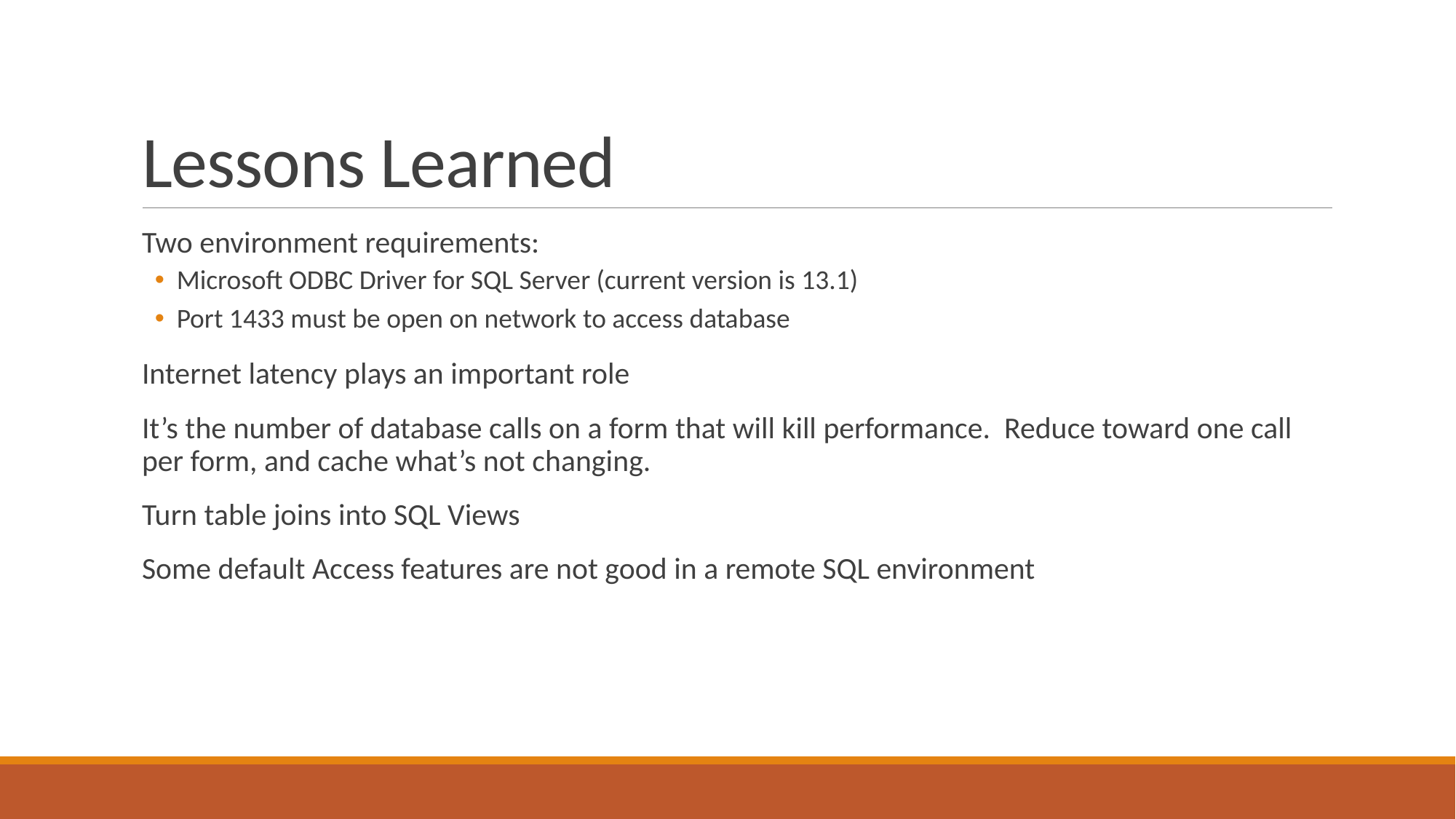

# Lessons Learned
Two environment requirements:
Microsoft ODBC Driver for SQL Server (current version is 13.1)
Port 1433 must be open on network to access database
Internet latency plays an important role
It’s the number of database calls on a form that will kill performance.  Reduce toward one call per form, and cache what’s not changing.
Turn table joins into SQL Views
Some default Access features are not good in a remote SQL environment